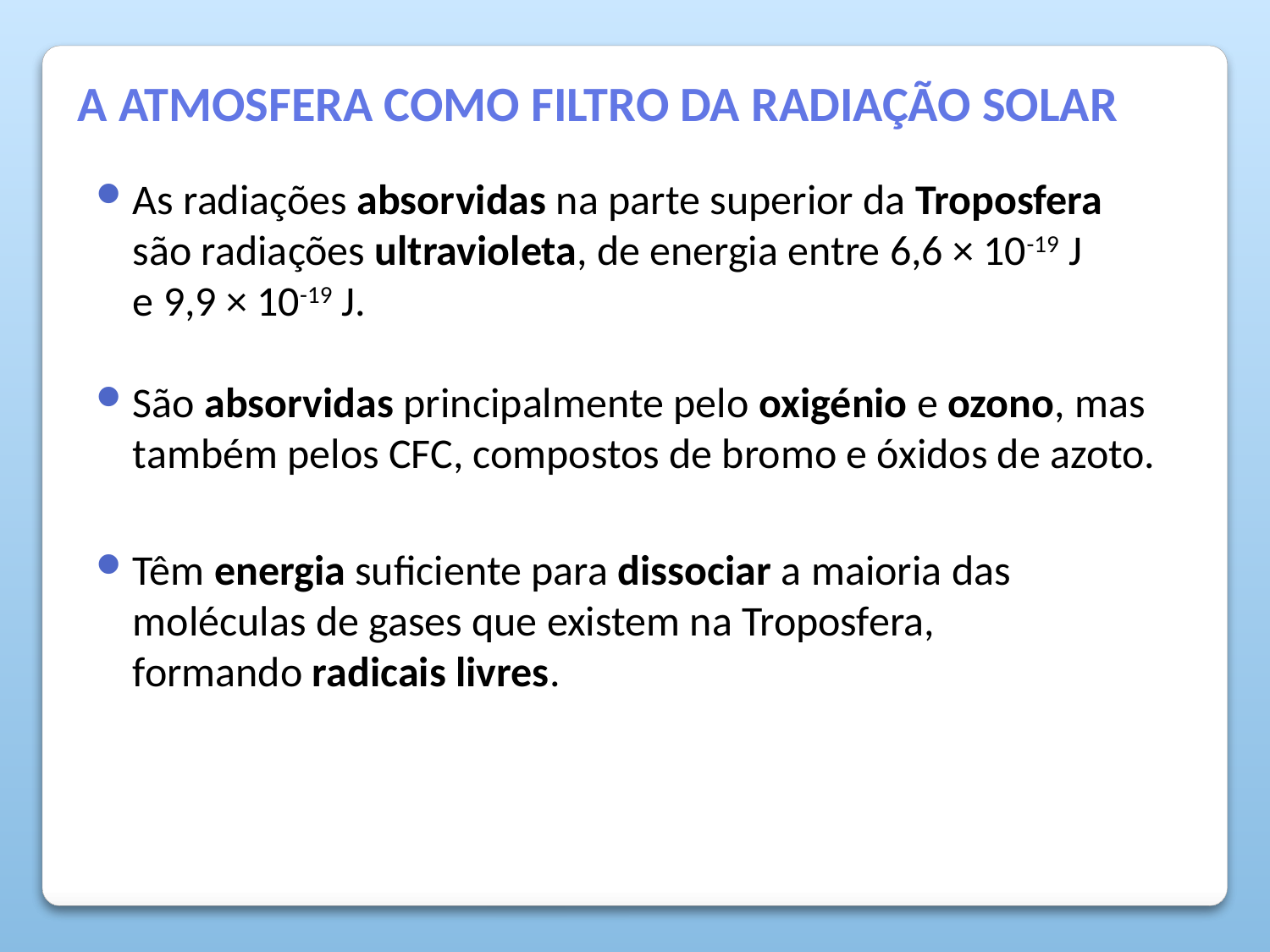

A ATMOSFERA COMO FILTRO DA RADIAÇÃO SOLAR
As radiações absorvidas na parte superior da Troposfera
são radiações ultravioleta, de energia entre 6,6 × 10­-19 J
e 9,9 × 10­-19 J.

São absorvidas principalmente pelo oxigénio e ozono, mas também pelos CFC, compostos de bromo e óxidos de azoto.

Têm energia suficiente para dissociar a maioria das moléculas de gases que existem na Troposfera,
formando radicais livres.